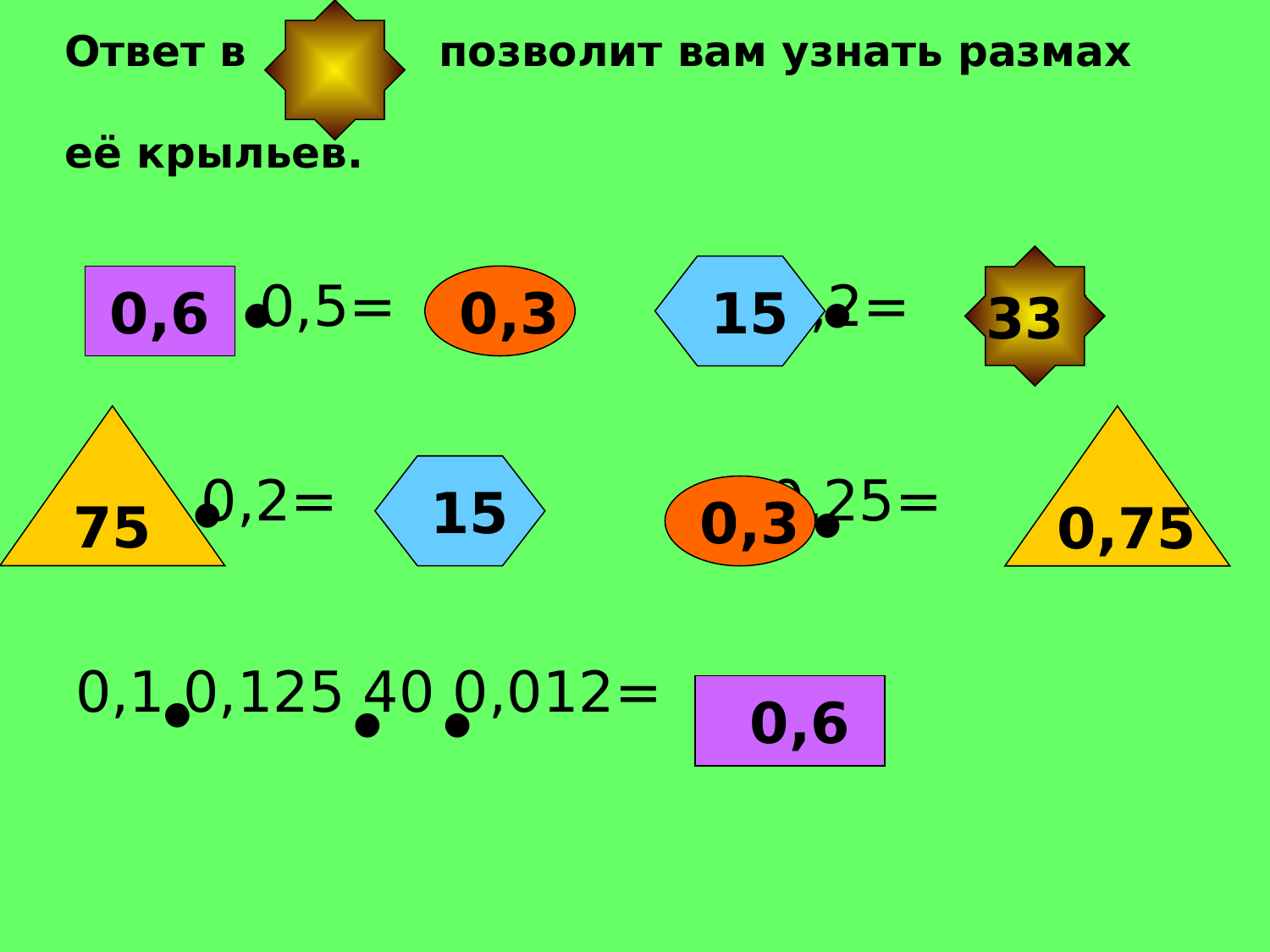

Ответ в             позволит вам узнать размах

её крыльев.

         0,5=                     2,2=      см

        0,2=                        0,25=

 0,1 0,125 40 0,012=

33
 15
0,6
 0,3
●
●

75
 0,75
 15
 0,3
●
●
 0,6
●
●
●